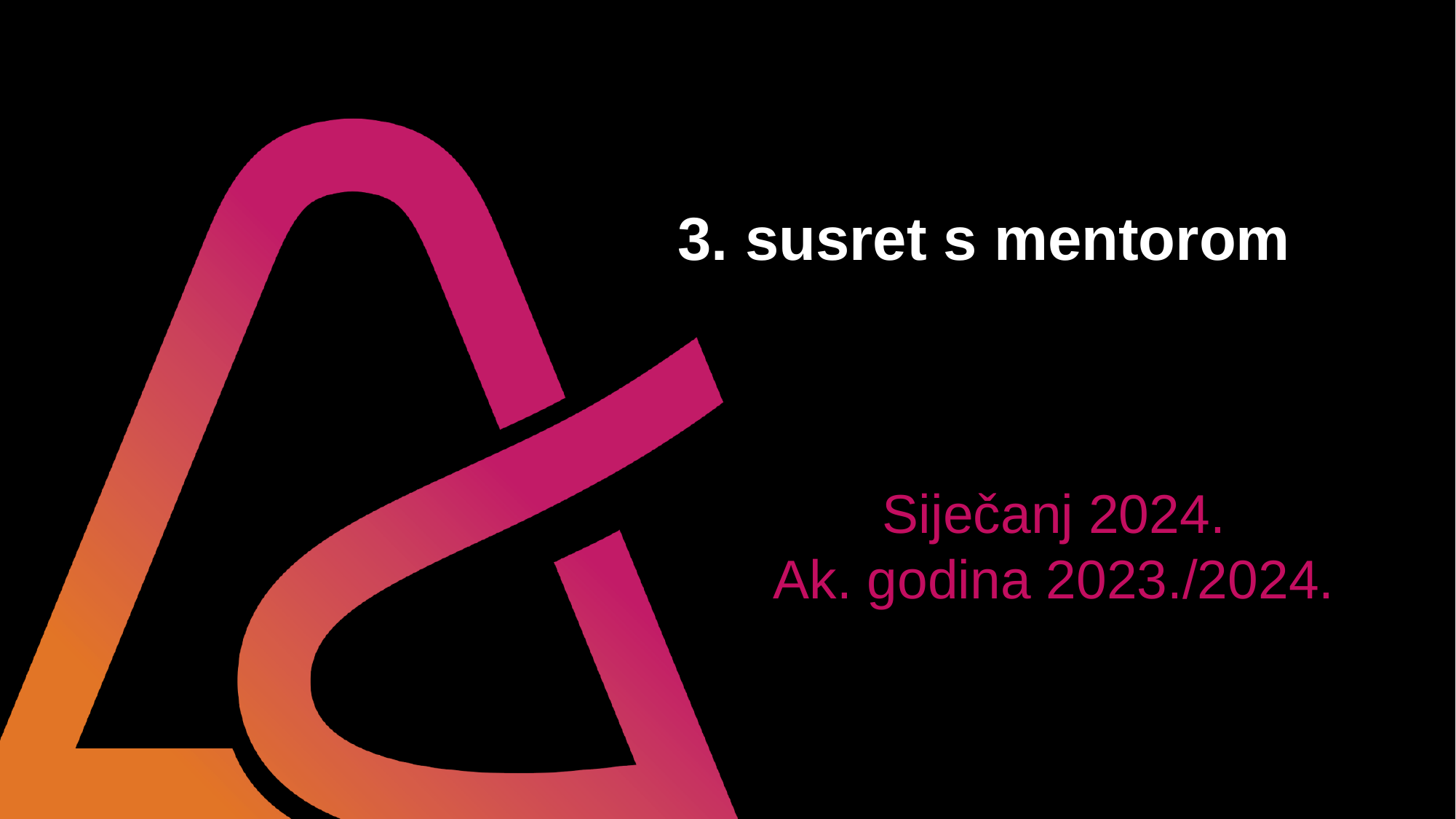

# 3. susret s mentorom
Siječanj 2024.
Ak. godina 2023./2024.